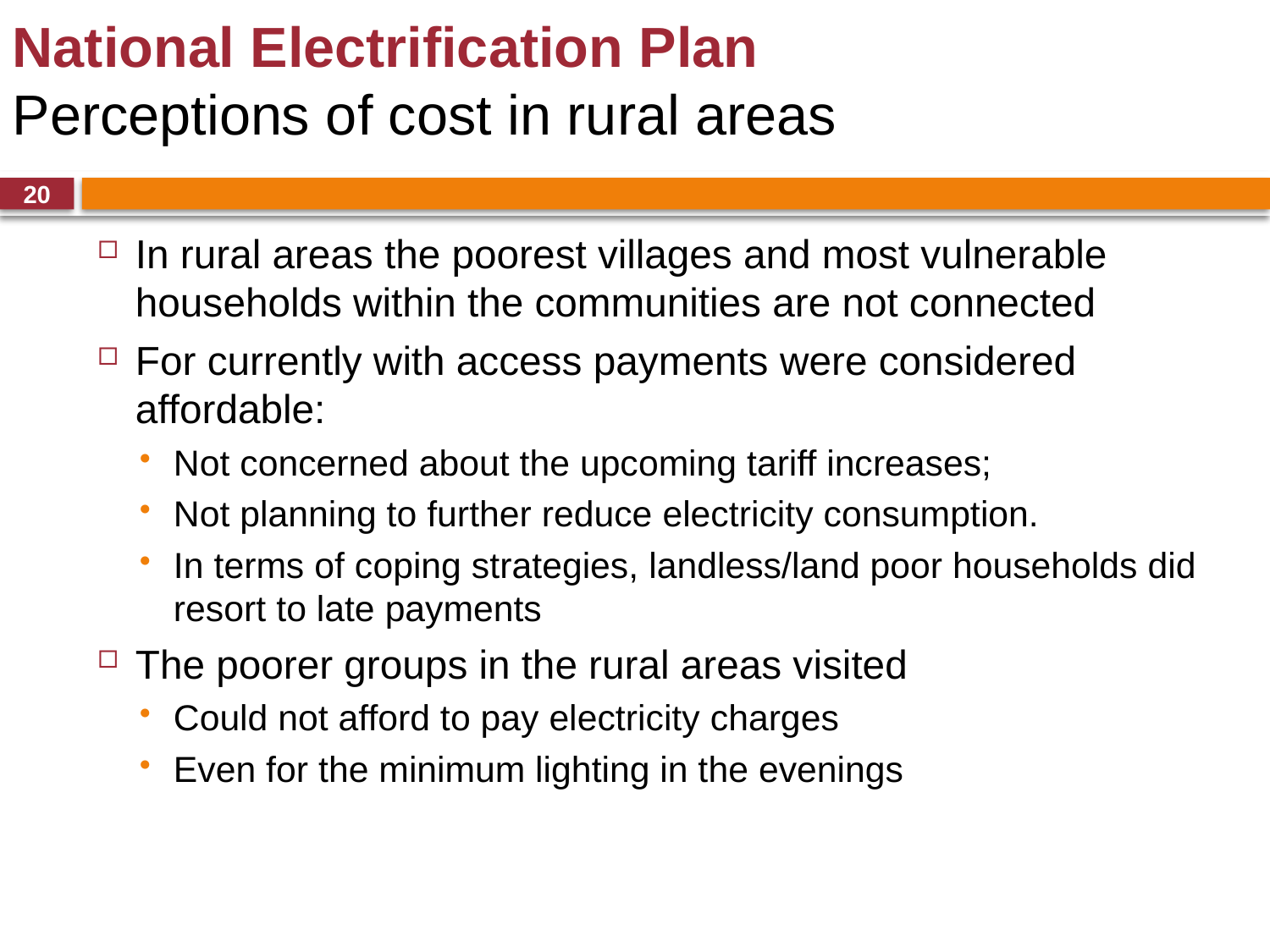

# National Electrification Plan Perceptions of cost in rural areas
20
In rural areas the poorest villages and most vulnerable households within the communities are not connected
For currently with access payments were considered affordable:
Not concerned about the upcoming tariff increases;
Not planning to further reduce electricity consumption.
In terms of coping strategies, landless/land poor households did resort to late payments
The poorer groups in the rural areas visited
Could not afford to pay electricity charges
Even for the minimum lighting in the evenings